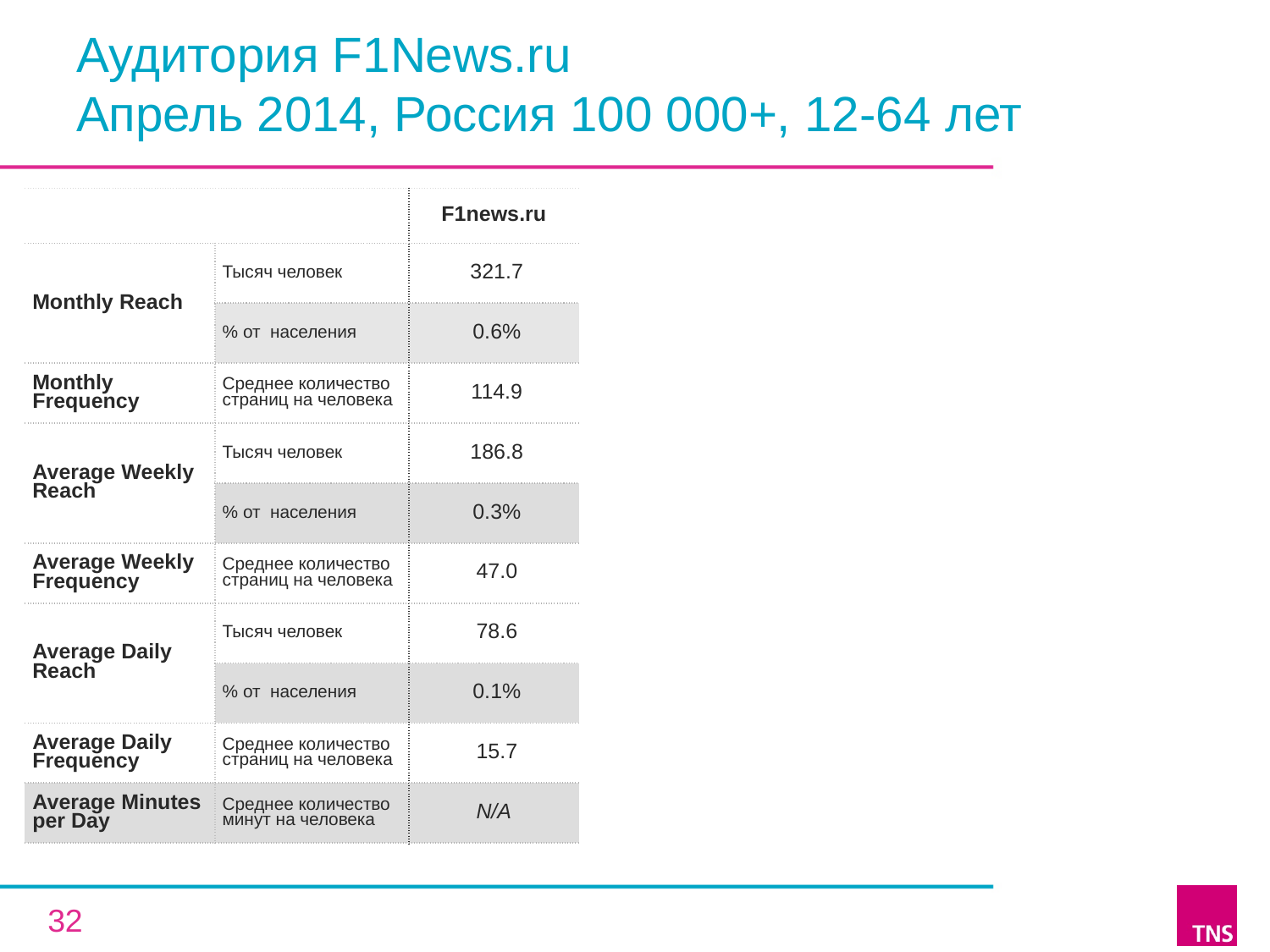

# Аудитория F1News.ru Апрель 2014, Россия 100 000+, 12-64 лет
|  |  | F1news.ru |
| --- | --- | --- |
| Monthly Reach | Тысяч человек | 321.7 |
|  | % от населения | 0.6% |
| Monthly Frequency | Среднее количество страниц на человека | 114.9 |
| Average Weekly Reach | Тысяч человек | 186.8 |
|  | % от населения | 0.3% |
| Average Weekly Frequency | Среднее количество страниц на человека | 47.0 |
| Average Daily Reach | Тысяч человек | 78.6 |
|  | % от населения | 0.1% |
| Average Daily Frequency | Среднее количество страниц на человека | 15.7 |
| Average Minutes per Day | Среднее количество минут на человека | N/A |

32